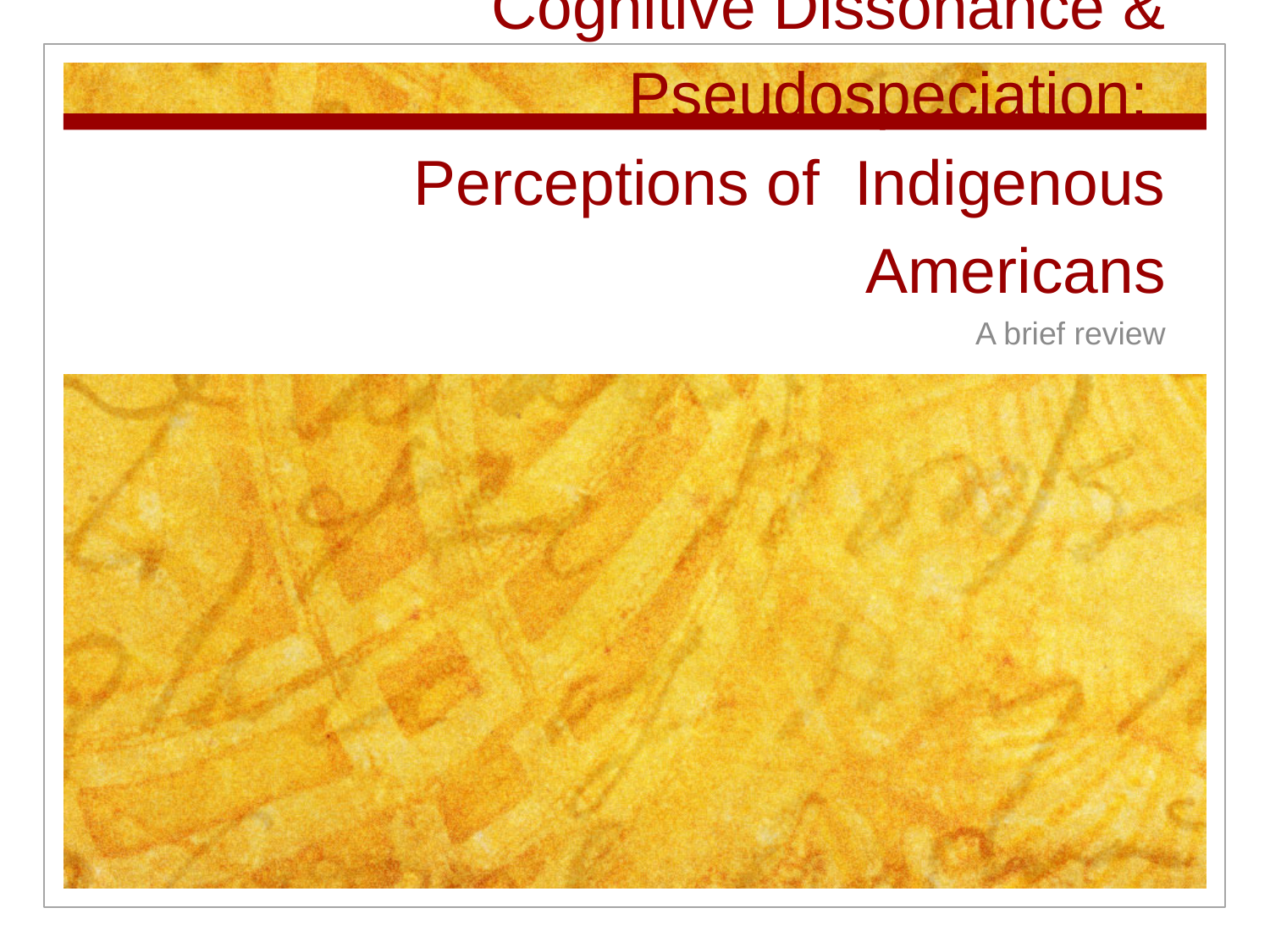

# Cognitive Dissonance & Pseudospeciation: Perceptions of  Indigenous Americans
A brief review